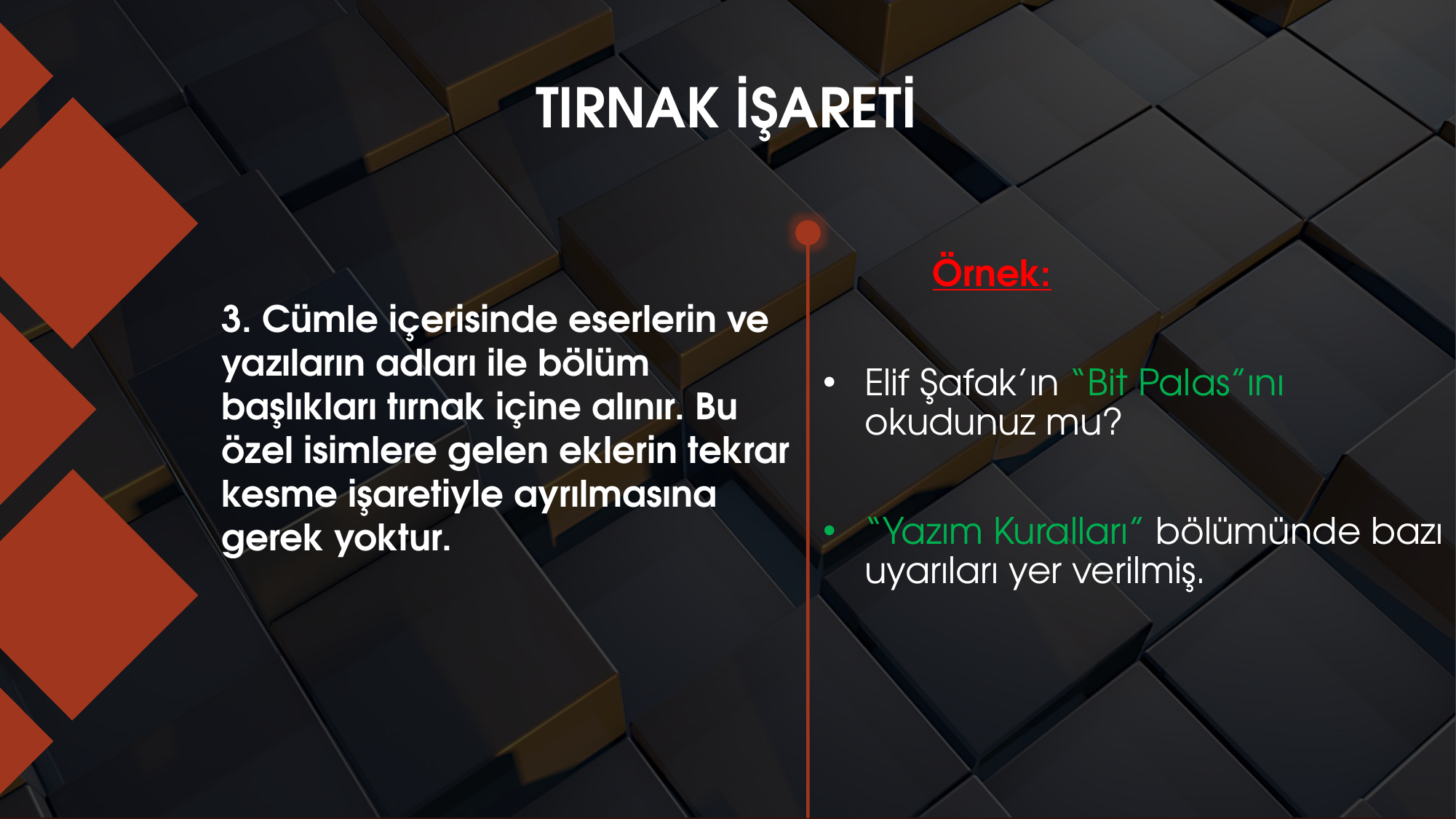

# TIRNAK İŞARETİ

	Örnek:

Elif Şafak’ın “Bit Palas”ını okudunuz mu?

“Yazım Kuralları” bölümünde bazı uyarıları yer verilmiş.

3. Cümle içerisinde eserlerin ve yazıların adları ile bölüm başlıkları tırnak içine alınır. Bu özel isimlere gelen eklerin tekrar kesme işaretiyle ayrılmasına gerek yoktur.